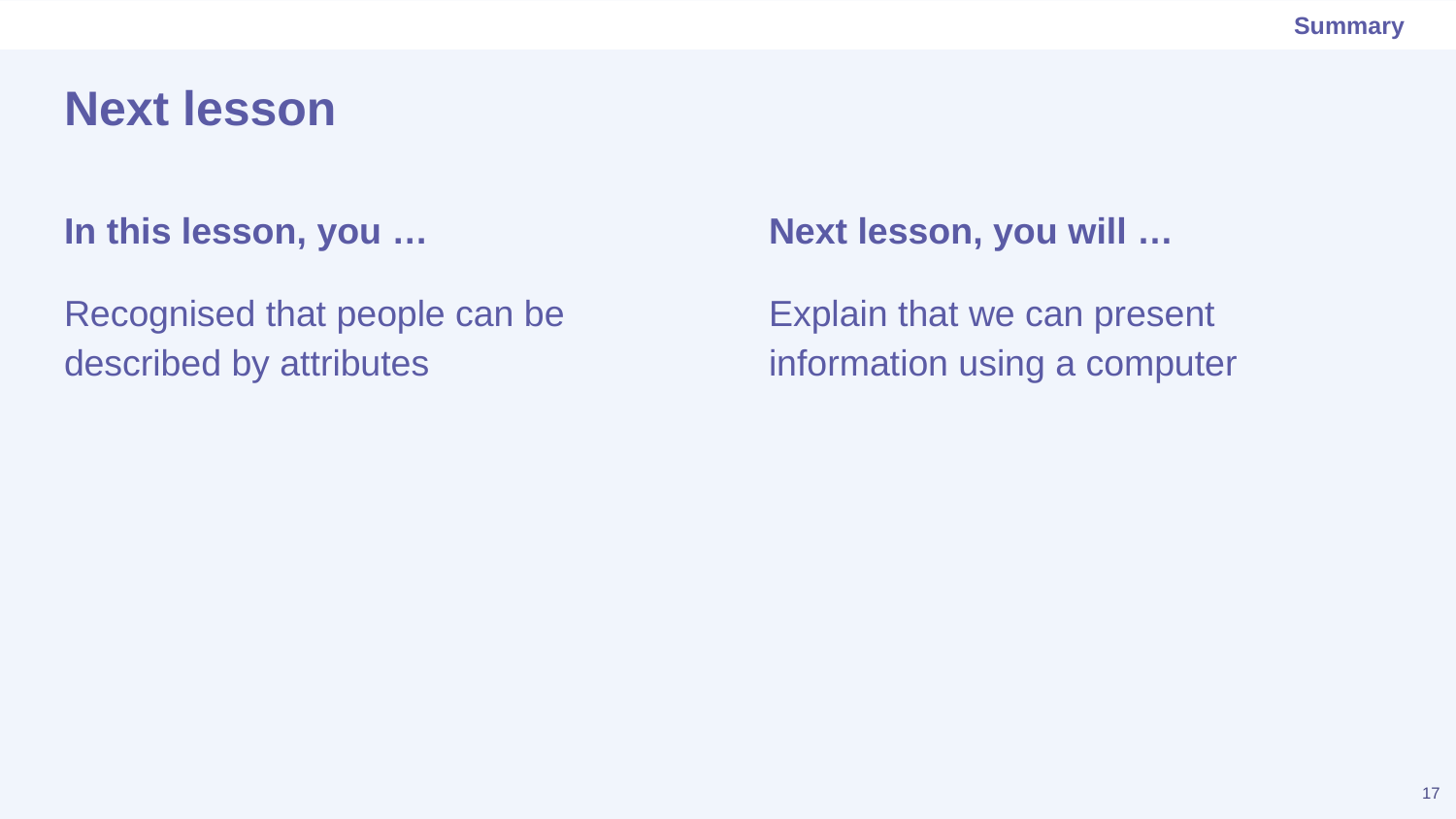

Summary
# Next lesson
Next lesson, you will …
Explain that we can present information using a computer

In this lesson, you …
Recognised that people can be described by attributes

17